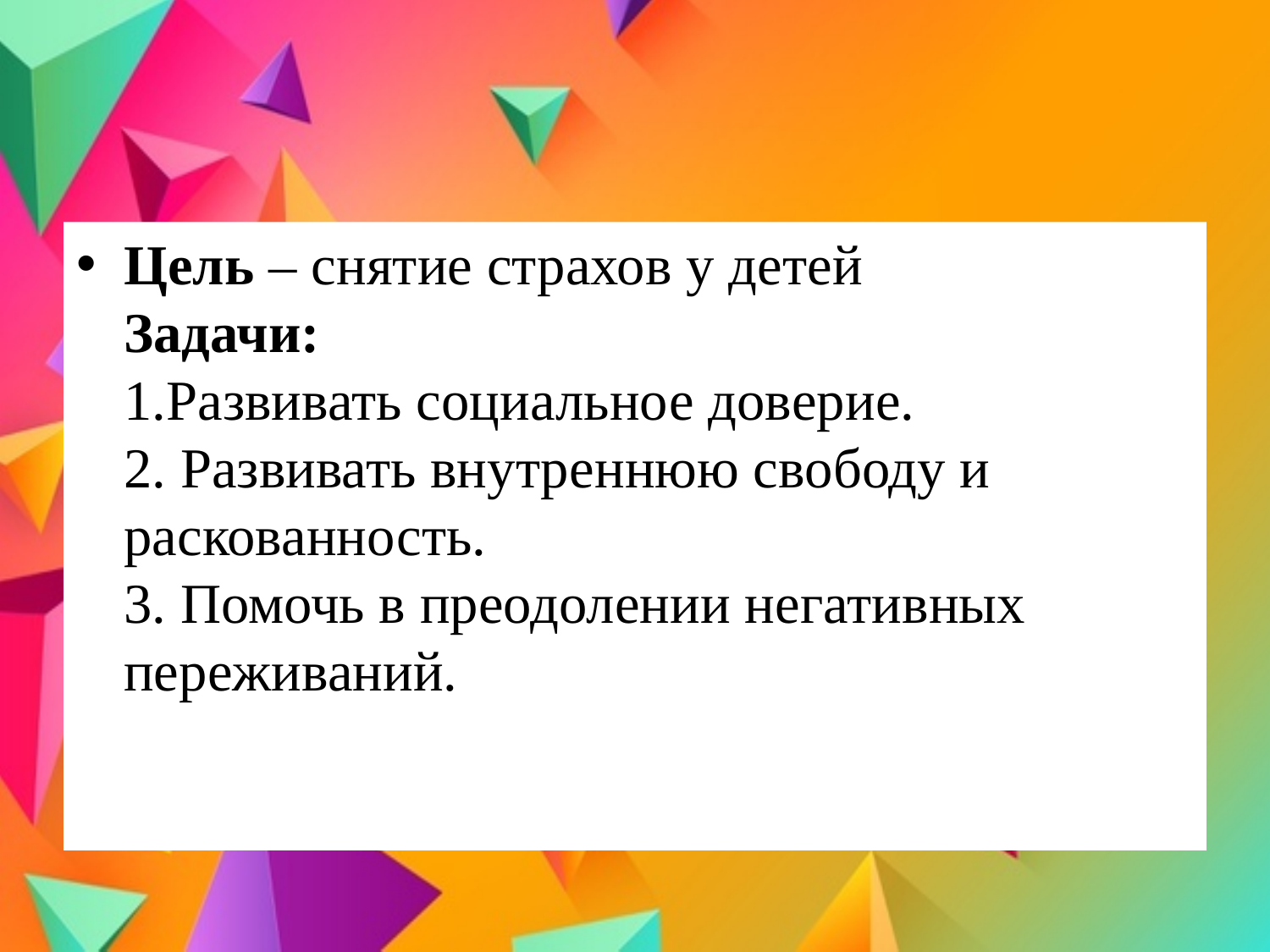

#
Цель – снятие страхов у детей
Задачи: 
1.Развивать социальное доверие. 
2. Развивать внутреннюю свободу и раскованность.
3. Помочь в преодолении негативных переживаний.